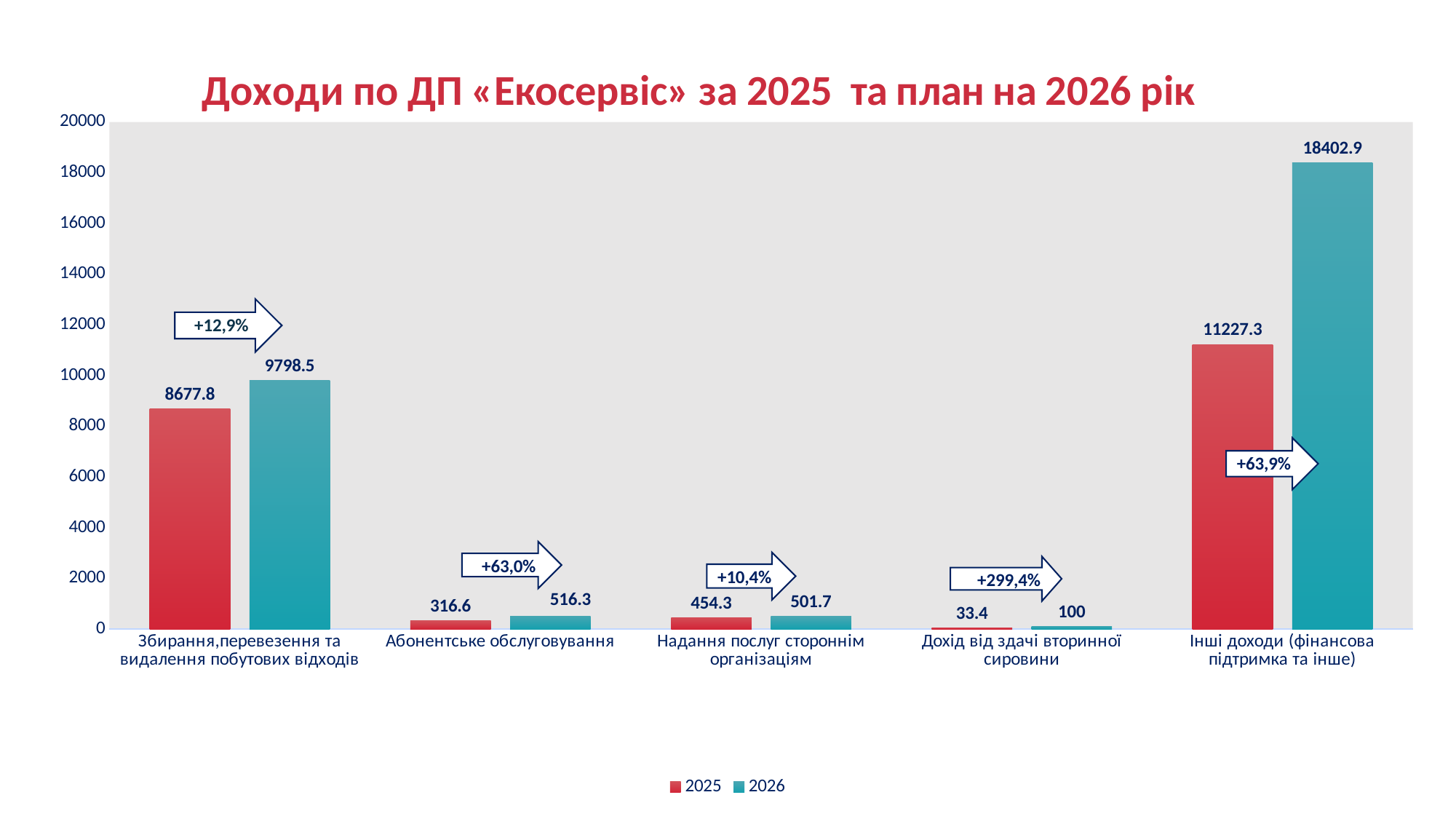

### Chart: Доходи по ДП «Екосервіс» за 2025  та план на 2026 рік

| Category | 2025 | 2026 |
|---|---|---|
| Збирання,перевезення та видалення побутових відходів | 8677.8 | 9798.5 |
| Абонентське обслуговування | 316.6 | 516.3 |
| Надання послуг стороннім організаціям | 454.3 | 501.7 |
| Дохід від здачі вторинної сировини | 33.4 | 100.0 |
| Інші доходи (фінансова підтримка та інше) | 11227.3 | 18402.9 |